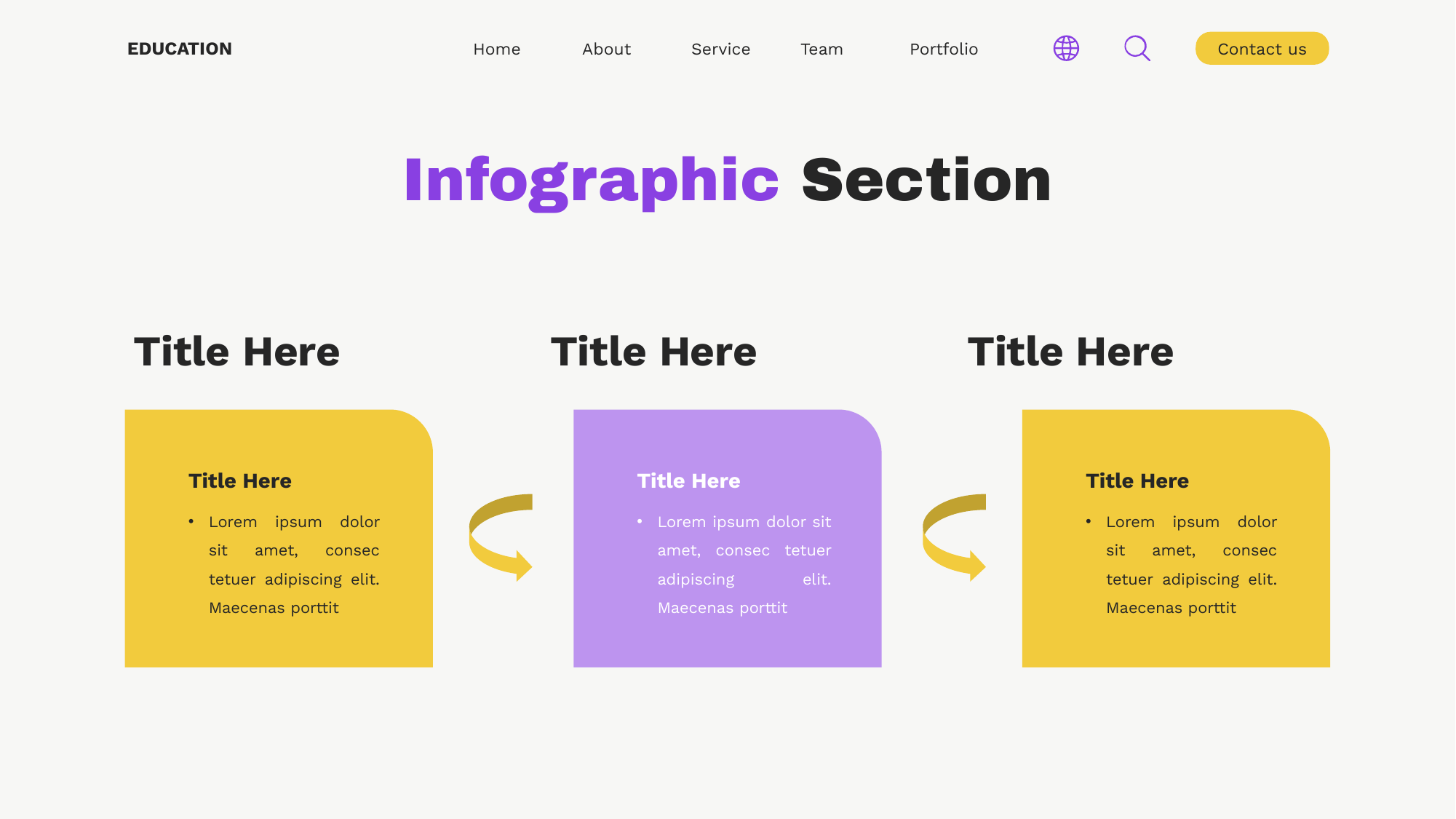

EDUCATION
Contact us
Home	About	Service	Team	Portfolio

Infographic Section
Title Here
Title Here
Title Here

Title Here
Title Here
Title Here

Lorem ipsum dolor sit amet, consec tetuer adipiscing elit. Maecenas porttit
Lorem ipsum dolor sit amet, consec tetuer adipiscing elit. Maecenas porttit
Lorem ipsum dolor sit amet, consec tetuer adipiscing elit. Maecenas porttit